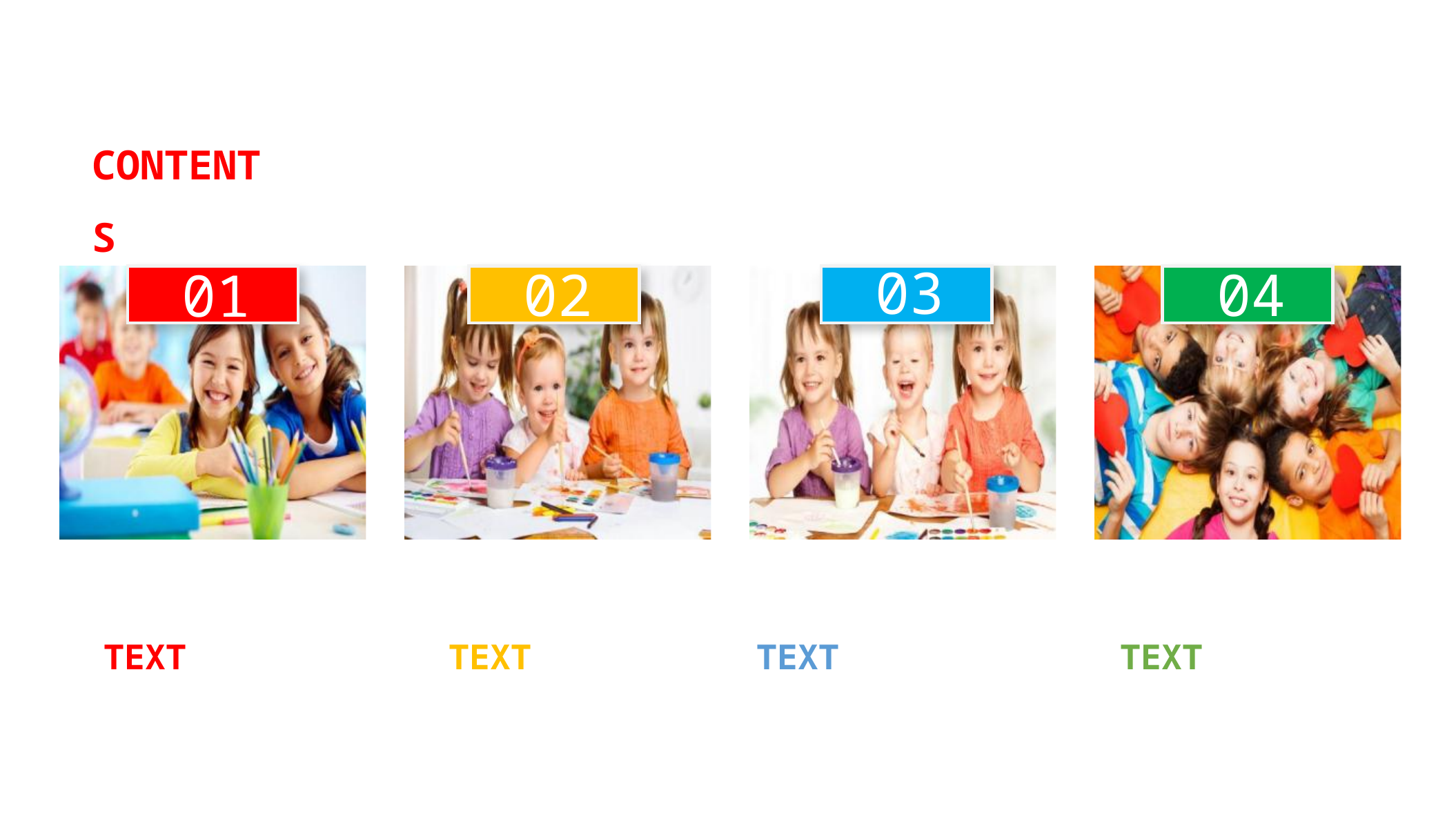

contents
03

TEXT
02

TEXT
04

TEXT
01

TEXT